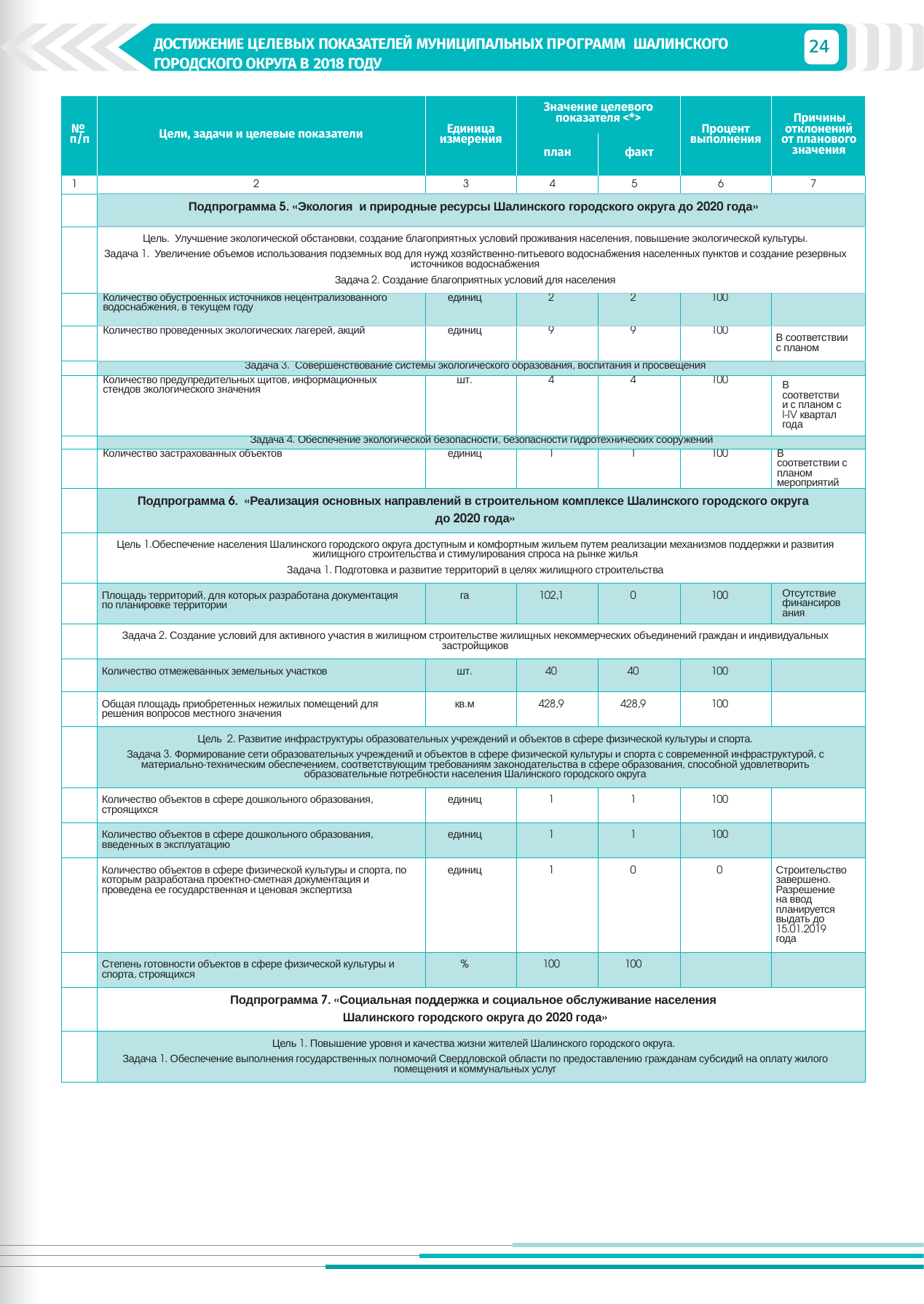

24

ДОСТИЖЕНИЕ ЦЕЛЕВЫХ ПОКАЗАТЕЛЕЙ МУНИЦИПАЛЬНЫХ ПРОГРАММ  ШАЛИНСКОГО ГОРОДСКОГО ОКРУГА В 2018 ГОДУ

| № п/п | Цели, задачи и целевые показатели | Единица измерения | Значение целевого показателя <\*> |  | Процент выполнения | Причины отклонений от планового значения |
| --- | --- | --- | --- | --- | --- | --- |
|  |  |  | план | факт |  |  |
| 1 | 2 | 3 | 4 | 5 | 6 | 7 |
|  | Подпрограмма 5. «Экология и природные ресурсы Шалинского городского округа до 2020 года» |  |  |  |  |  |
|  | Цель. Улучшение экологической обстановки, создание благоприятных условий проживания населения, повышение экологической культуры. Задача 1. Увеличение объемов использования подземных вод для нужд хозяйственно-питьевого водоснабжения населенных пунктов и создание резервных источников водоснабжения Задача 2. Создание благоприятных условий для населения |  |  |  |  |  |
|  | Количество обустроенных источников нецентрализованного водоснабжения, в текущем году | единиц | 2 | 2 | 100 |  |
|  | Количество проведенных экологических лагерей, акций | единиц | 9 | 9 | 100 | В соответствии с планом |
|  | Задача 3. Совершенствование системы экологического образования, воспитания и просвещения |  |  |  |  |  |
|  | Количество предупредительных щитов, информационных стендов экологического значения | шт. | 4 | 4 | 100 | В соответствии с планом с I-IV квартал года |
|  | Задача 4. Обеспечение экологической безопасности, безопасности гидротехнических сооружений |  |  |  |  |  |
|  | Количество застрахованных объектов | единиц | 1 | 1 | 100 | В соответствии с планом мероприятий |
|  | Подпрограмма 6. «Реализация основных направлений в строительном комплексе Шалинского городского округа до 2020 года» |  |  |  |  |  |
|  | Цель 1.Обеспечение населения Шалинского городского округа доступным и комфортным жильем путем реализации механизмов поддержки и развития жилищного строительства и стимулирования спроса на рынке жилья Задача 1. Подготовка и развитие территорий в целях жилищного строительства |  |  |  |  |  |
|  | Площадь территорий, для которых разработана документация по планировке территории | га | 102,1 | 0 | 100 | Отсутствие финансирования |
|  | Задача 2. Создание условий для активного участия в жилищном строительстве жилищных некоммерческих объединений граждан и индивидуальных застройщиков |  |  |  |  |  |
|  | Количество отмежеванных земельных участков | шт. | 40 | 40 | 100 |  |
|  | Общая площадь приобретенных нежилых помещений для решения вопросов местного значения | кв.м | 428,9 | 428,9 | 100 |  |
|  | Цель 2. Развитие инфраструктуры образовательных учреждений и объектов в сфере физической культуры и спорта. Задача 3. Формирование сети образовательных учреждений и объектов в сфере физической культуры и спорта с современной инфраструктурой, с материально-техническим обеспечением, соответствующим требованиям законодательства в сфере образования, способной удовлетворить образовательные потребности населения Шалинского городского округа |  |  |  |  |  |
|  | Количество объектов в сфере дошкольного образования, строящихся | единиц | 1 | 1 | 100 |  |
|  | Количество объектов в сфере дошкольного образования, введенных в эксплуатацию | единиц | 1 | 1 | 100 |  |
|  | Количество объектов в сфере физической культуры и спорта, по которым разработана проектно-сметная документация и проведена ее государственная и ценовая экспертиза | единиц | 1 | 0 | 0 | Строительство завершено. Разрешение на ввод планируется выдать до 15.01.2019 года |
|  | Степень готовности объектов в сфере физической культуры и спорта, строящихся | % | 100 | 100 |  |  |
|  | Подпрограмма 7. «Социальная поддержка и социальное обслуживание населения Шалинского городского округа до 2020 года» |  |  |  |  |  |
|  | Цель 1. Повышение уровня и качества жизни жителей Шалинского городского округа. Задача 1. Обеспечение выполнения государственных полномочий Свердловской области по предоставлению гражданам субсидий на оплату жилого помещения и коммунальных услуг |  |  |  |  |  |